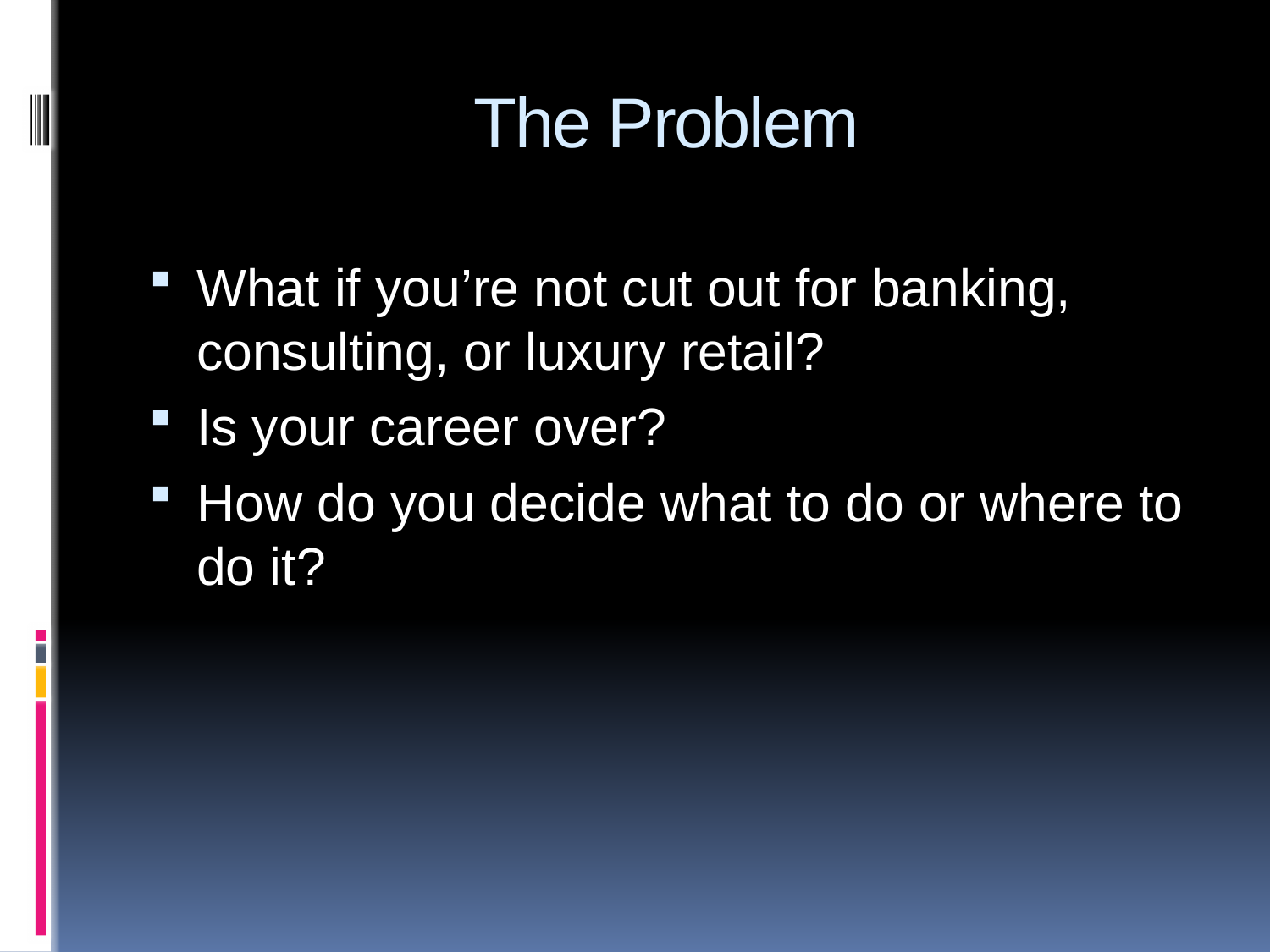

# The Problem
What if you’re not cut out for banking, consulting, or luxury retail?
Is your career over?
How do you decide what to do or where to do it?